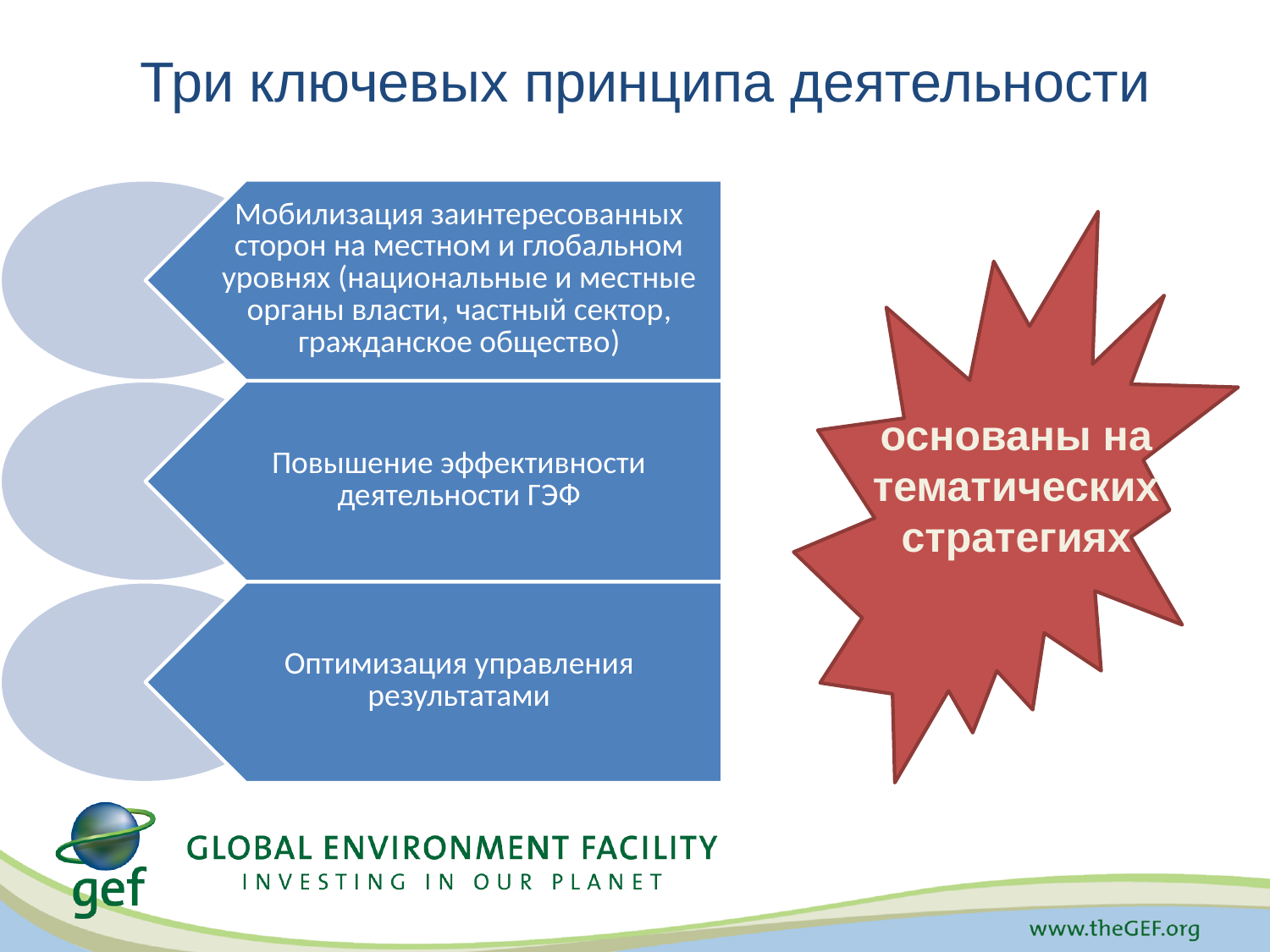

# Три ключевых принципа деятельности
Мобилизация заинтересованных сторон на местном и глобальном уровнях (национальные и местные органы власти, частный сектор, гражданское общество)
Повышение эффективности деятельности ГЭФ
Оптимизация управления результатами

основаны на тематических стратегиях